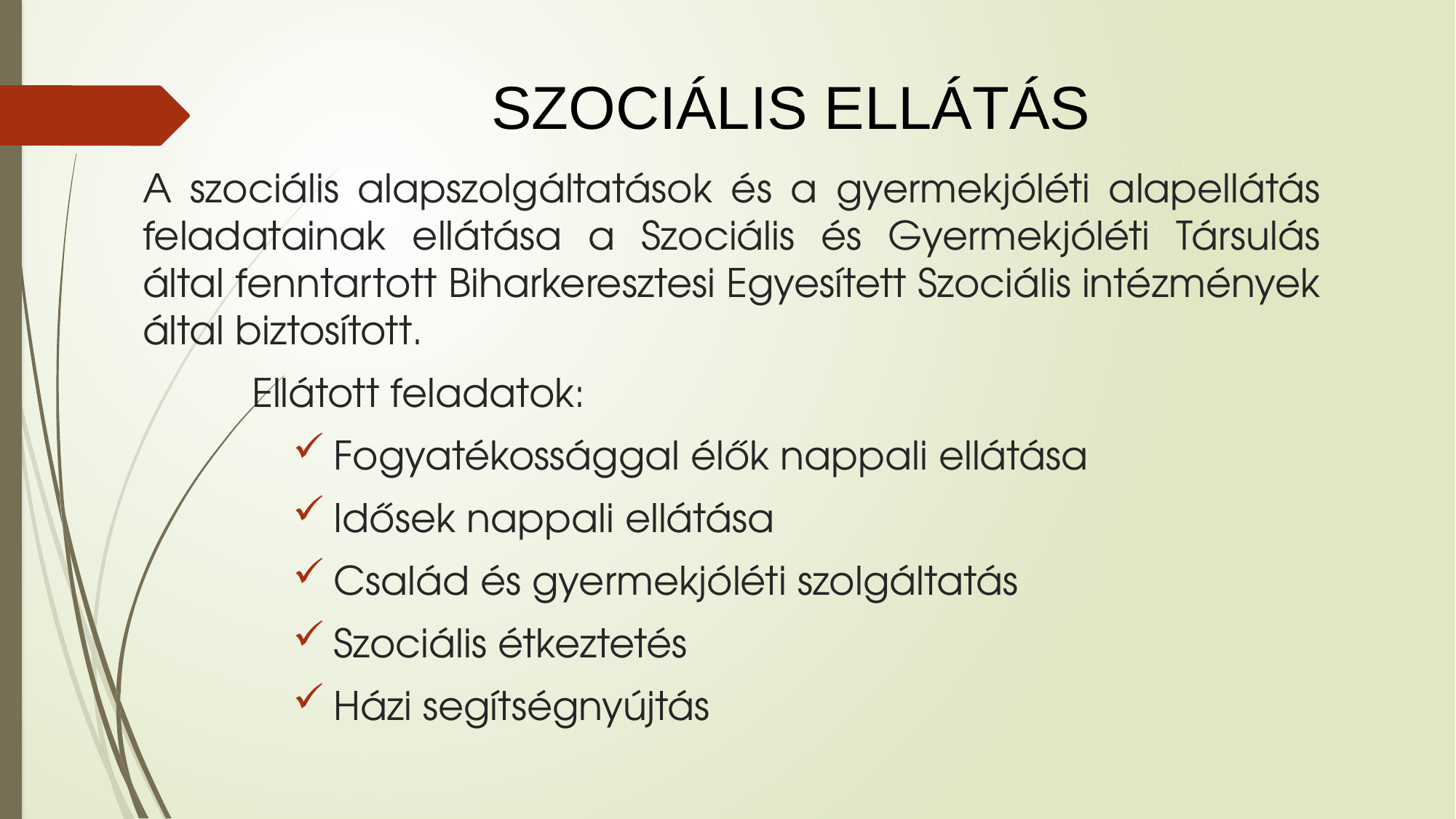

# SZOCIÁLIS ELLÁTÁS
A szociális alapszolgáltatások és a gyermekjóléti alapellátás feladatainak ellátása a Szociális és Gyermekjóléti Társulás által fenntartott Biharkeresztesi Egyesített Szociális intézmények által biztosított.
	Ellátott feladatok:
Fogyatékossággal élők nappali ellátása
Idősek nappali ellátása
Család és gyermekjóléti szolgáltatás
Szociális étkeztetés
Házi segítségnyújtás